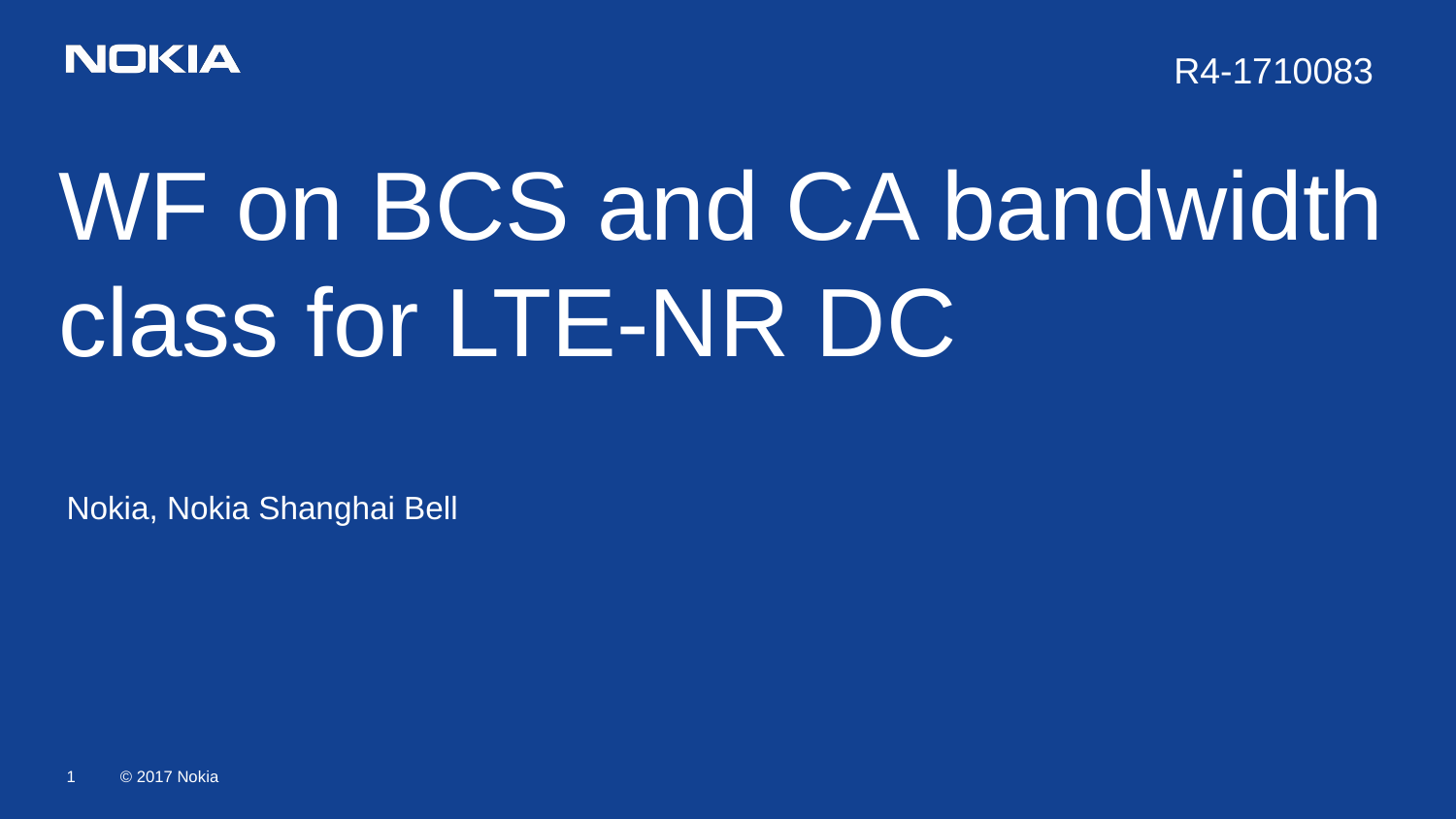

R4-1710083
WF on BCS and CA bandwidth class for LTE-NR DC
Nokia, Nokia Shanghai Bell